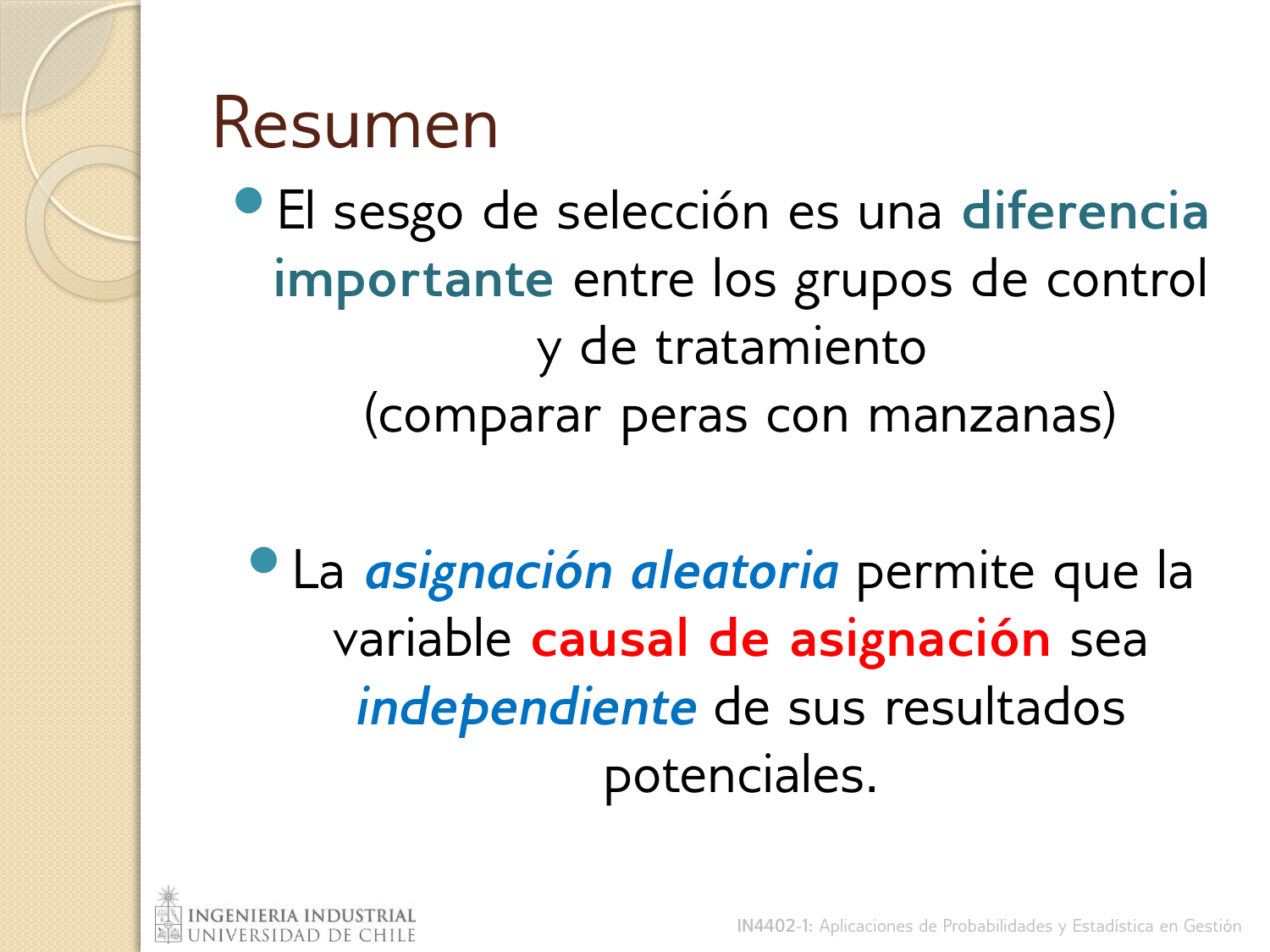

# Resumen
El sesgo de selección es una diferencia importante entre los grupos de control y de tratamiento
(comparar peras con manzanas)

La asignación aleatoria permite que la variable causal de asignación sea independiente de sus resultados potenciales.